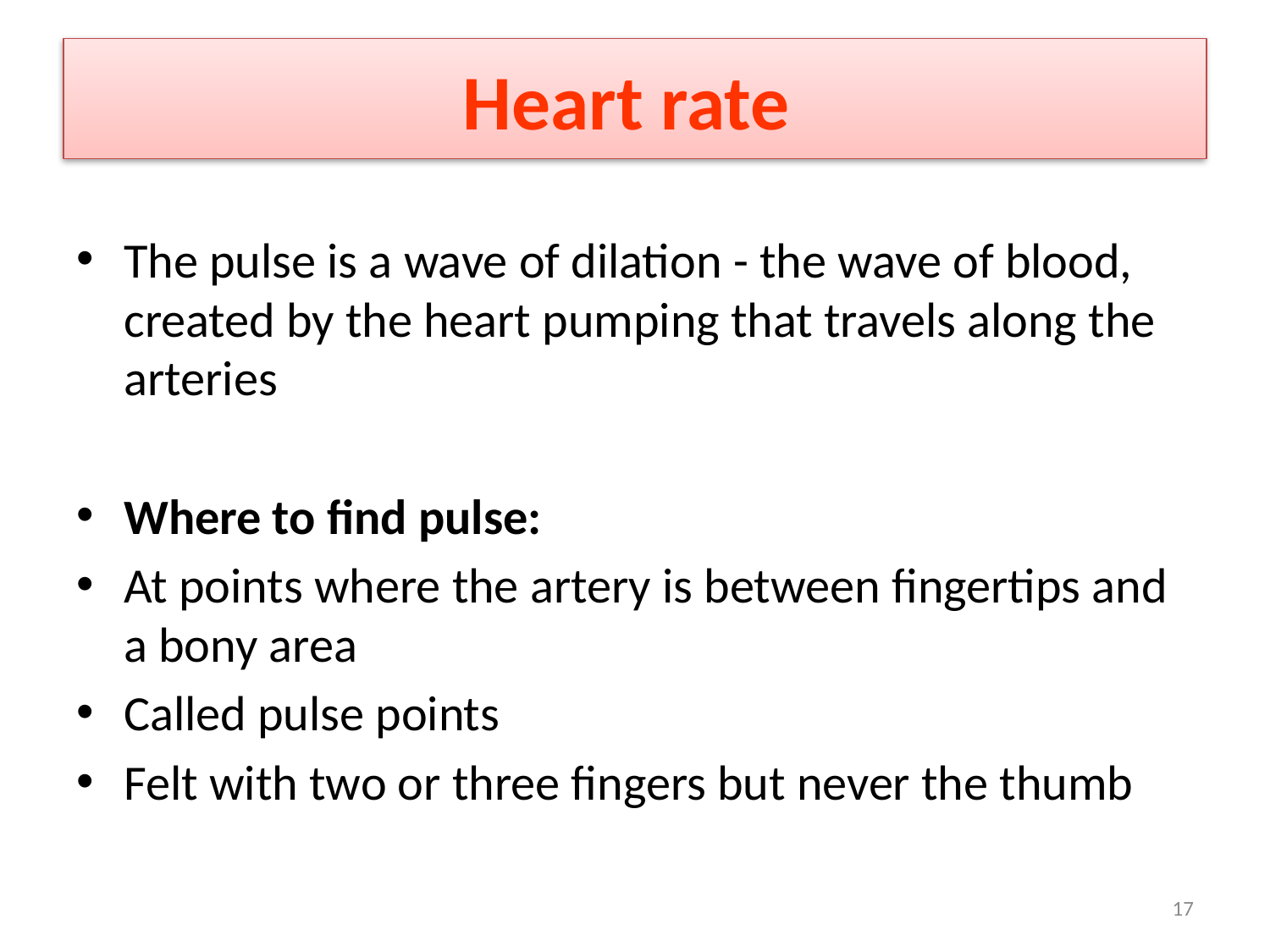

# Heart rate
The pulse is a wave of dilation - the wave of blood, created by the heart pumping that travels along the arteries

Where to find pulse:
At points where the artery is between fingertips and a bony area
Called pulse points
Felt with two or three fingers but never the thumb

17